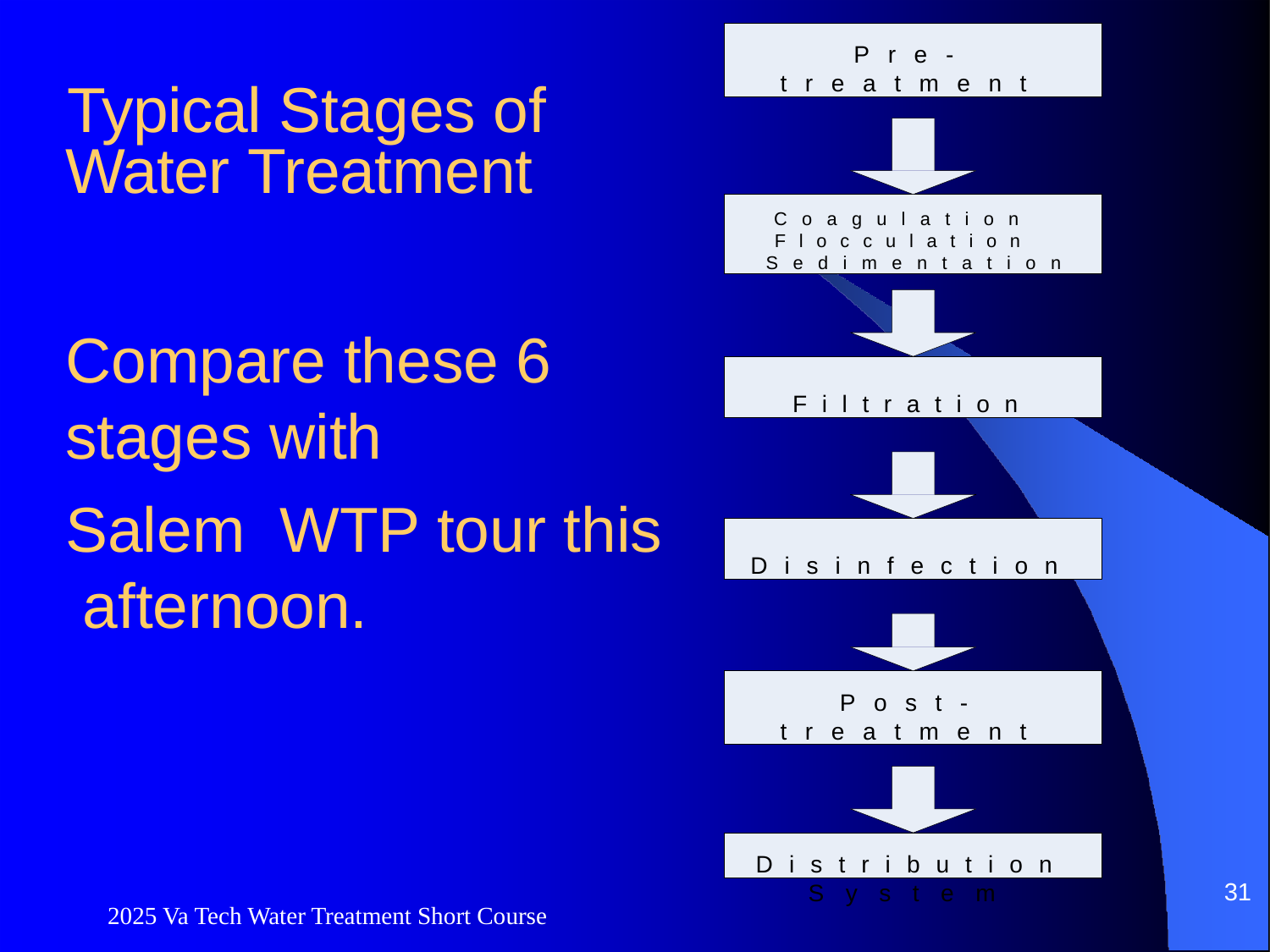

Pre-  treatment
# Typical Stages of  Water Treatment

Coagulation  Flocculation  Sedimentation

Compare these 6  stages with
Salem  WTP tour this  afternoon.

Filtration

Disinfection

Post-  treatment

Distribution
31
System
2025 Va Tech Water Treatment Short Course